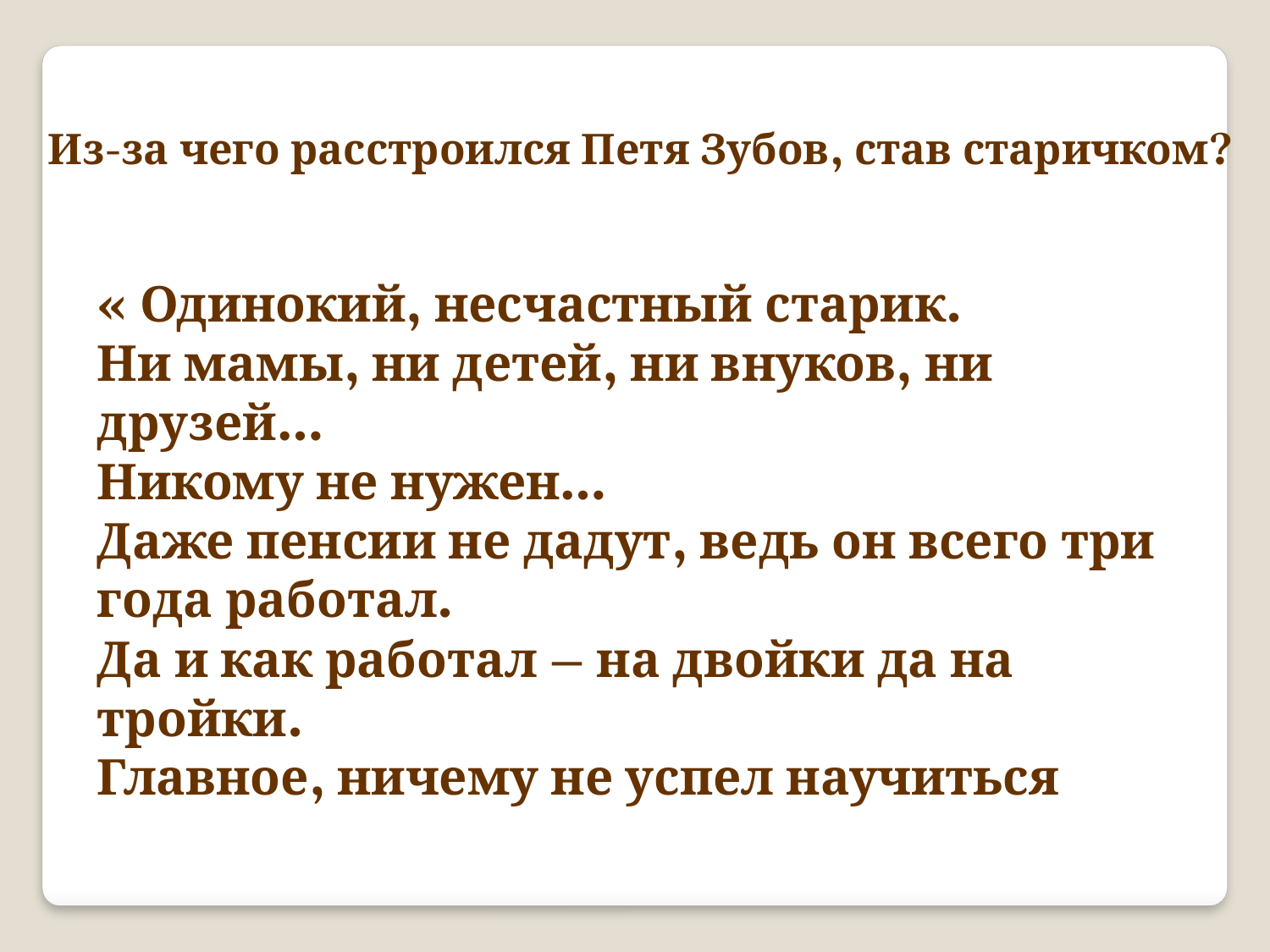

Из-за чего расстроился Петя Зубов, став старичком?
« Одинокий, несчастный старик.
Ни мамы, ни детей, ни внуков, ни друзей…
Никому не нужен…
Даже пенсии не дадут, ведь он всего три года работал.
Да и как работал – на двойки да на тройки.
Главное, ничему не успел научиться